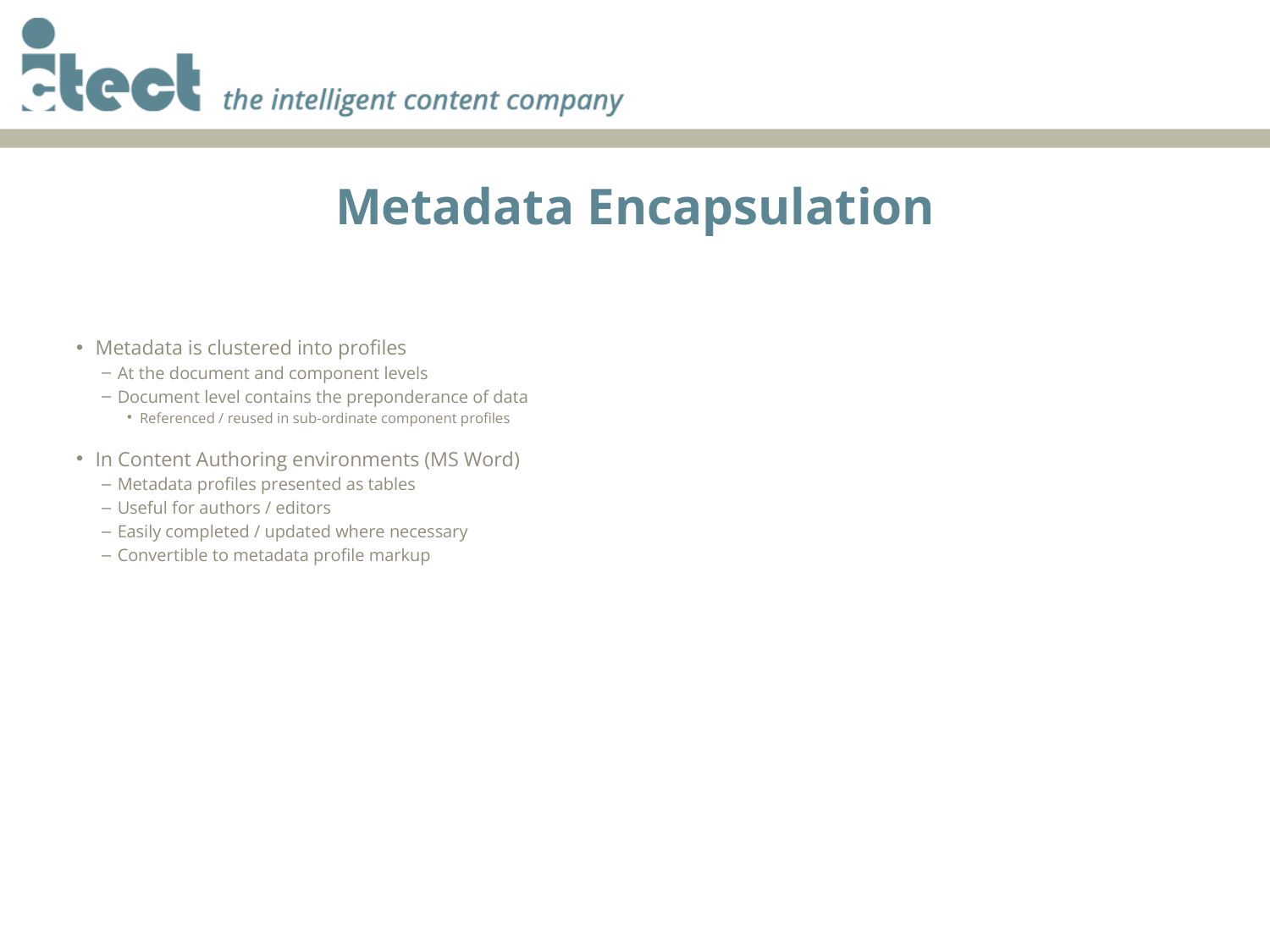

# Metadata Encapsulation
Metadata is clustered into profiles
At the document and component levels
Document level contains the preponderance of data
Referenced / reused in sub-ordinate component profiles
In Content Authoring environments (MS Word)
Metadata profiles presented as tables
Useful for authors / editors
Easily completed / updated where necessary
Convertible to metadata profile markup